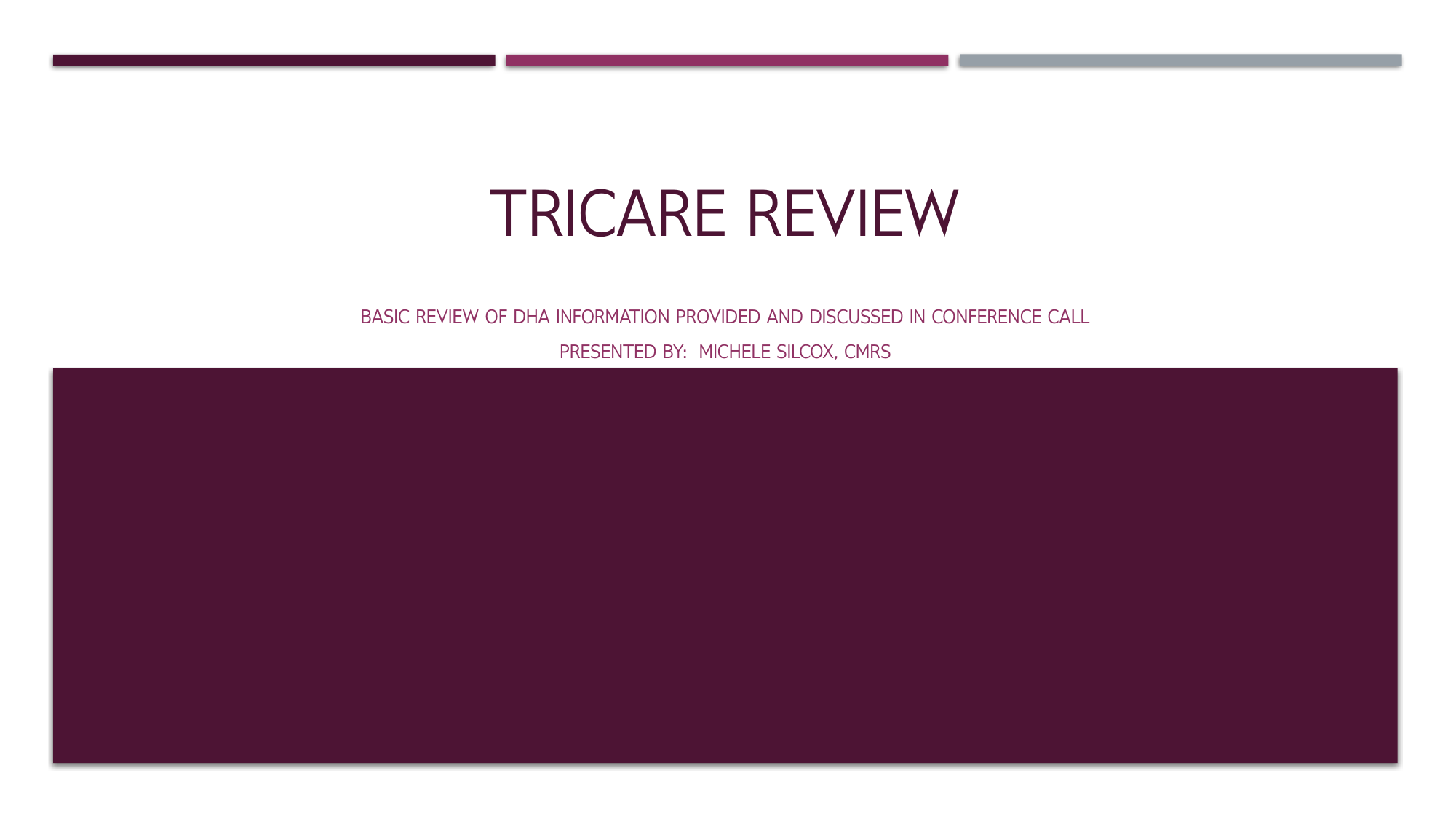

# TRICARE Review
Basic review of dha information provided and discussed in conference call
Presented by:  michele Silcox, cmrs